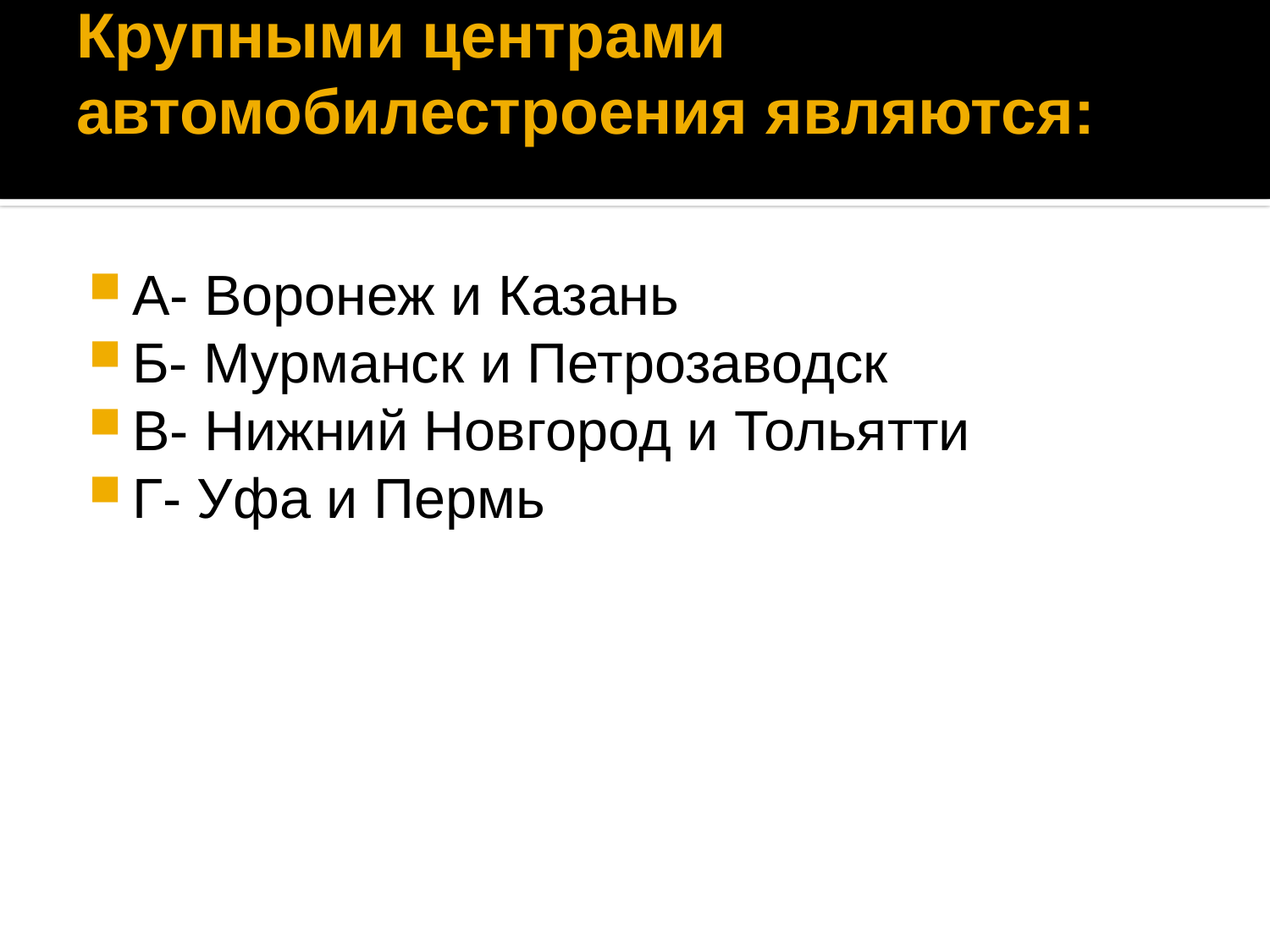

# Крупными центрами автомобилестроения являются:
А- Воронеж и Казань
Б- Мурманск и Петрозаводск
В- Нижний Новгород и Тольятти
Г- Уфа и Пермь